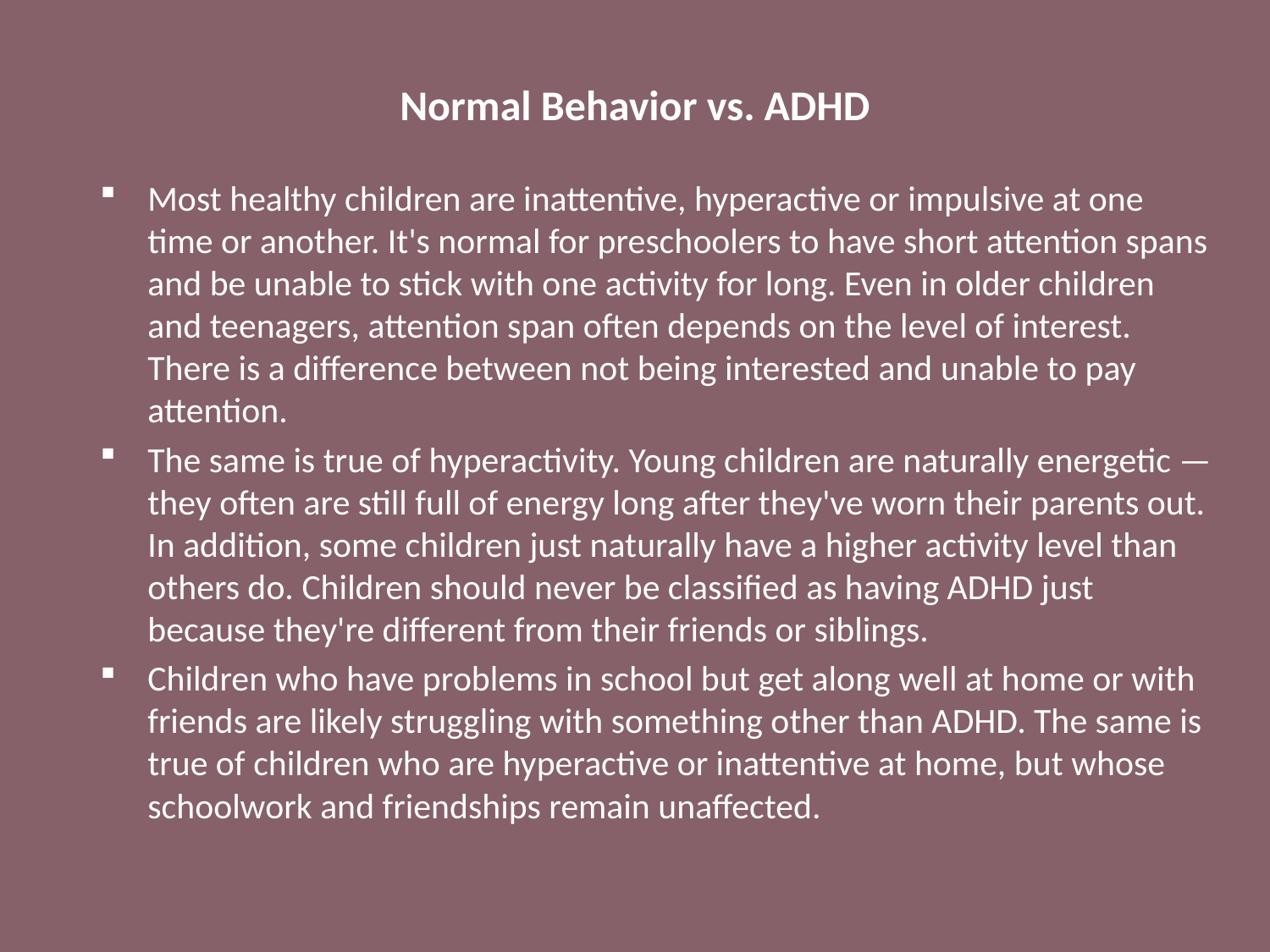

# Normal Behavior vs. ADHD
Most healthy children are inattentive, hyperactive or impulsive at one time or another. It's normal for preschoolers to have short attention spans and be unable to stick with one activity for long. Even in older children and teenagers, attention span often depends on the level of interest.  There is a difference between not being interested and unable to pay attention.
The same is true of hyperactivity. Young children are naturally energetic — they often are still full of energy long after they've worn their parents out. In addition, some children just naturally have a higher activity level than others do. Children should never be classified as having ADHD just because they're different from their friends or siblings.
Children who have problems in school but get along well at home or with friends are likely struggling with something other than ADHD. The same is true of children who are hyperactive or inattentive at home, but whose schoolwork and friendships remain unaffected.